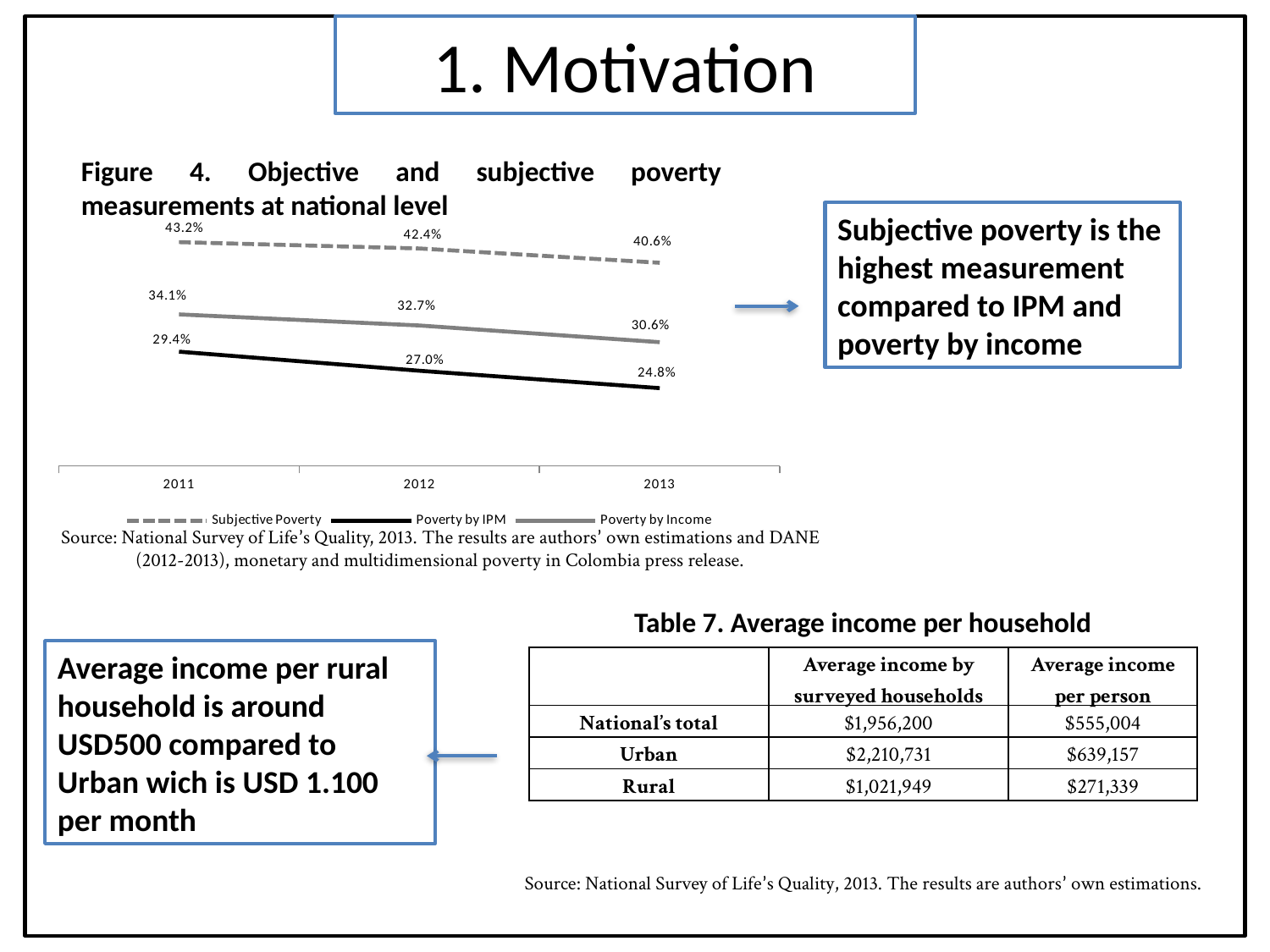

1. Motivation
Figure 4. Objective and subjective poverty measurements at national level

Subjective poverty is the highest measurement compared to IPM and poverty by income

### Chart

| Category | Subjective Poverty | Poverty by IPM | Poverty by Income |
|---|---|---|---|
| 2011 | 0.432 | 0.294 | 0.341 |
| 2012 | 0.424 | 0.27 | 0.327 |
| 2013 | 0.406 | 0.248 | 0.306 |
Source: National Survey of Life’s Quality, 2013. The results are authors’ own estimations and DANE (2012-2013), monetary and multidimensional poverty in Colombia press release.
Table 7. Average income per household

Source: National Survey of Life’s Quality, 2013. The results are authors’ own estimations.
Average income per rural household is around USD500 compared to Urban wich is USD 1.100 per month
|  | Average income by surveyed households | Average income per person |
| --- | --- | --- |
| National’s total | $1,956,200 | $555,004 |
| Urban | $2,210,731 | $639,157 |
| Rural | $1,021,949 | $271,339 |